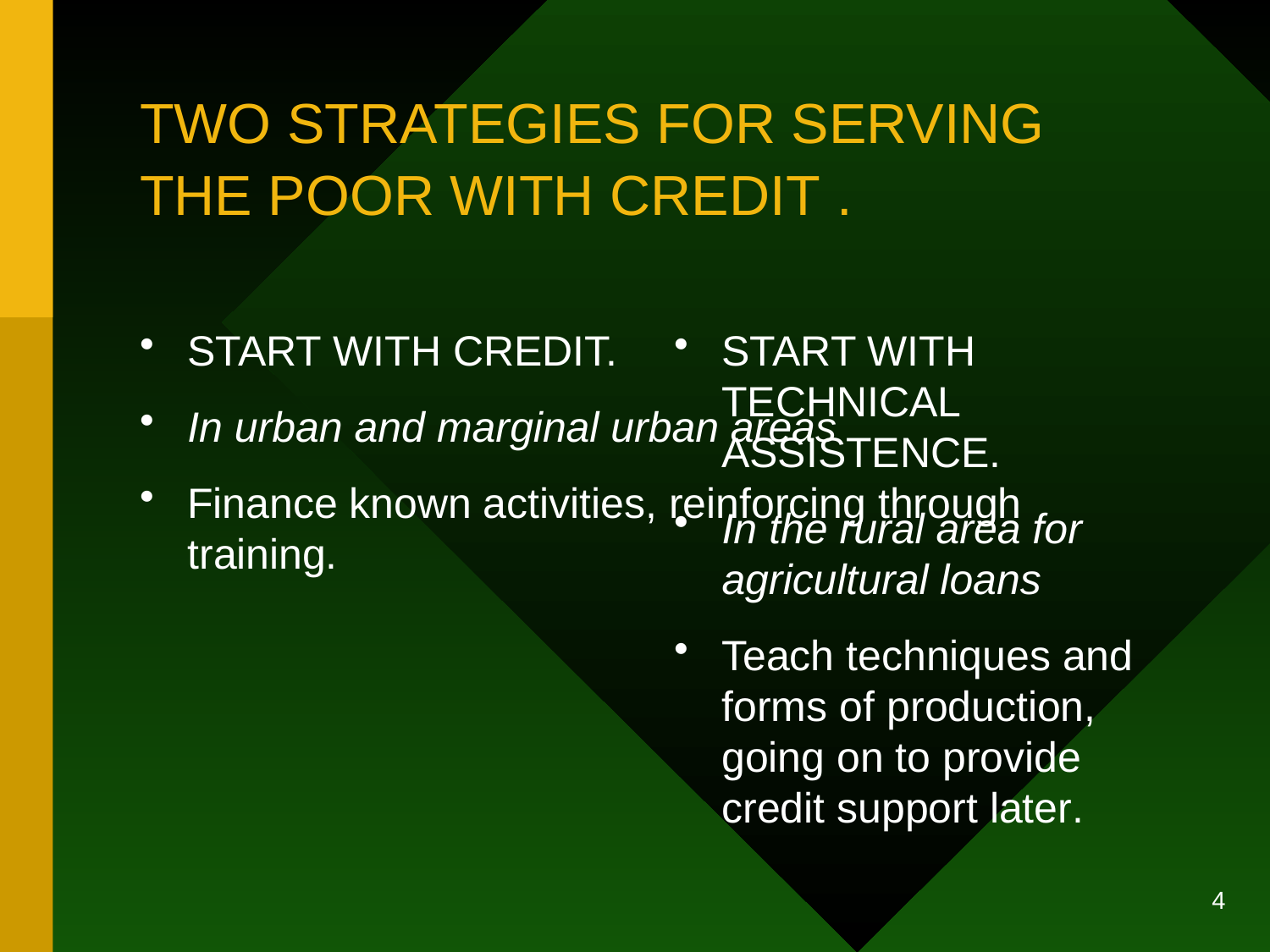

# TWO STRATEGIES FOR SERVING THE POOR WITH CREDIT .
START WITH CREDIT.
In urban and marginal urban areas
Finance known activities, reinforcing through training.

START WITH TECHNICAL ASSISTENCE.
In the rural area for agricultural loans
Teach techniques and forms of production, going on to provide credit support later.
4